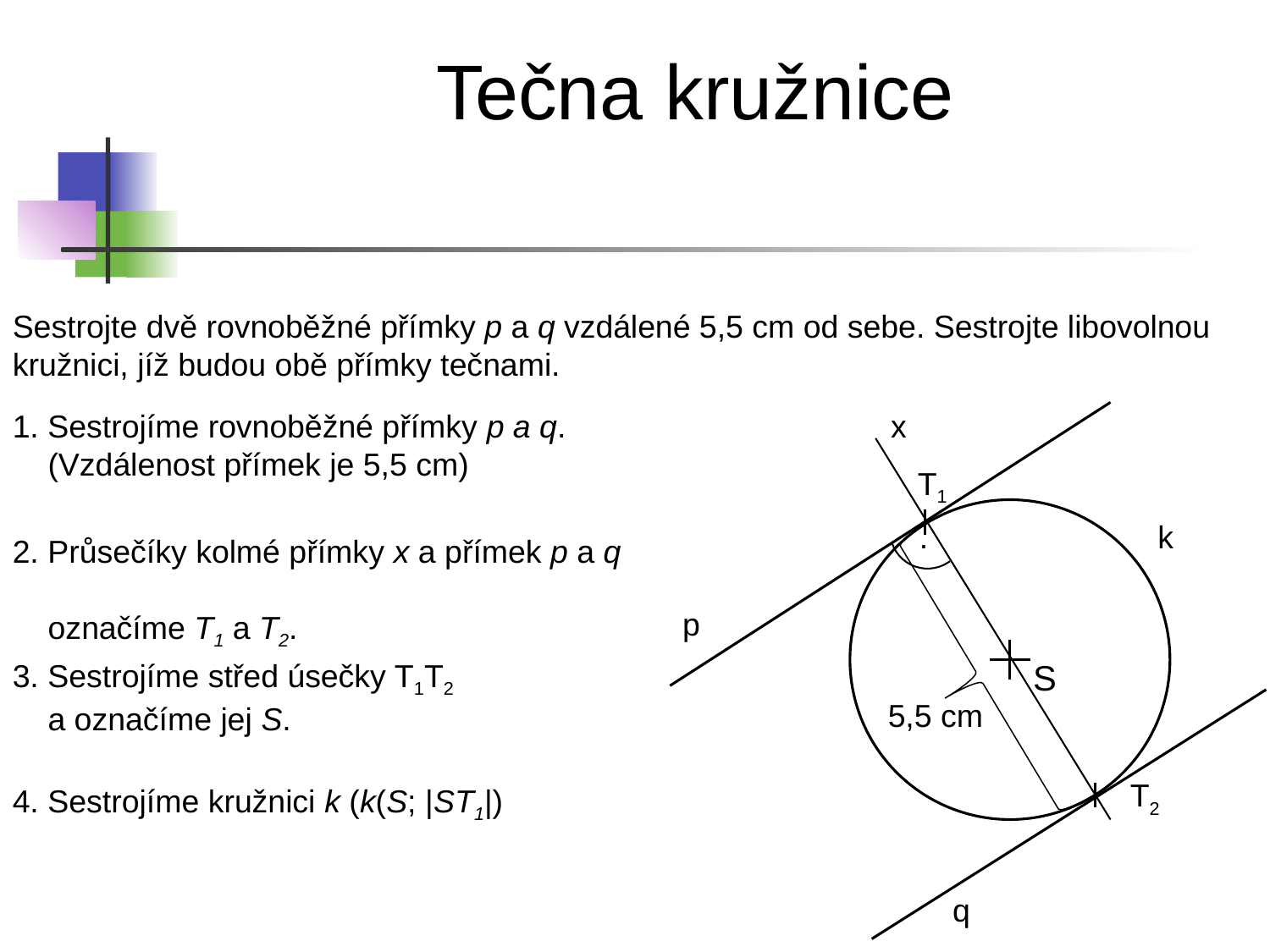

Tečna kružnice
Sestrojte dvě rovnoběžné přímky p a q vzdálené 5,5 cm od sebe. Sestrojte libovolnou kružnici, jíž budou obě přímky tečnami.
1. Sestrojíme rovnoběžné přímky p a q.
    (Vzdálenost přímek je 5,5 cm)
x
T1

.
k

2. Průsečíky kolmé přímky x a přímek p a q
    označíme T1 a T2.
p
3. Sestrojíme střed úsečky T1T2
    a označíme jej S.
S
5,5 cm
T2
4. Sestrojíme kružnici k (k(S; |ST1|)
q